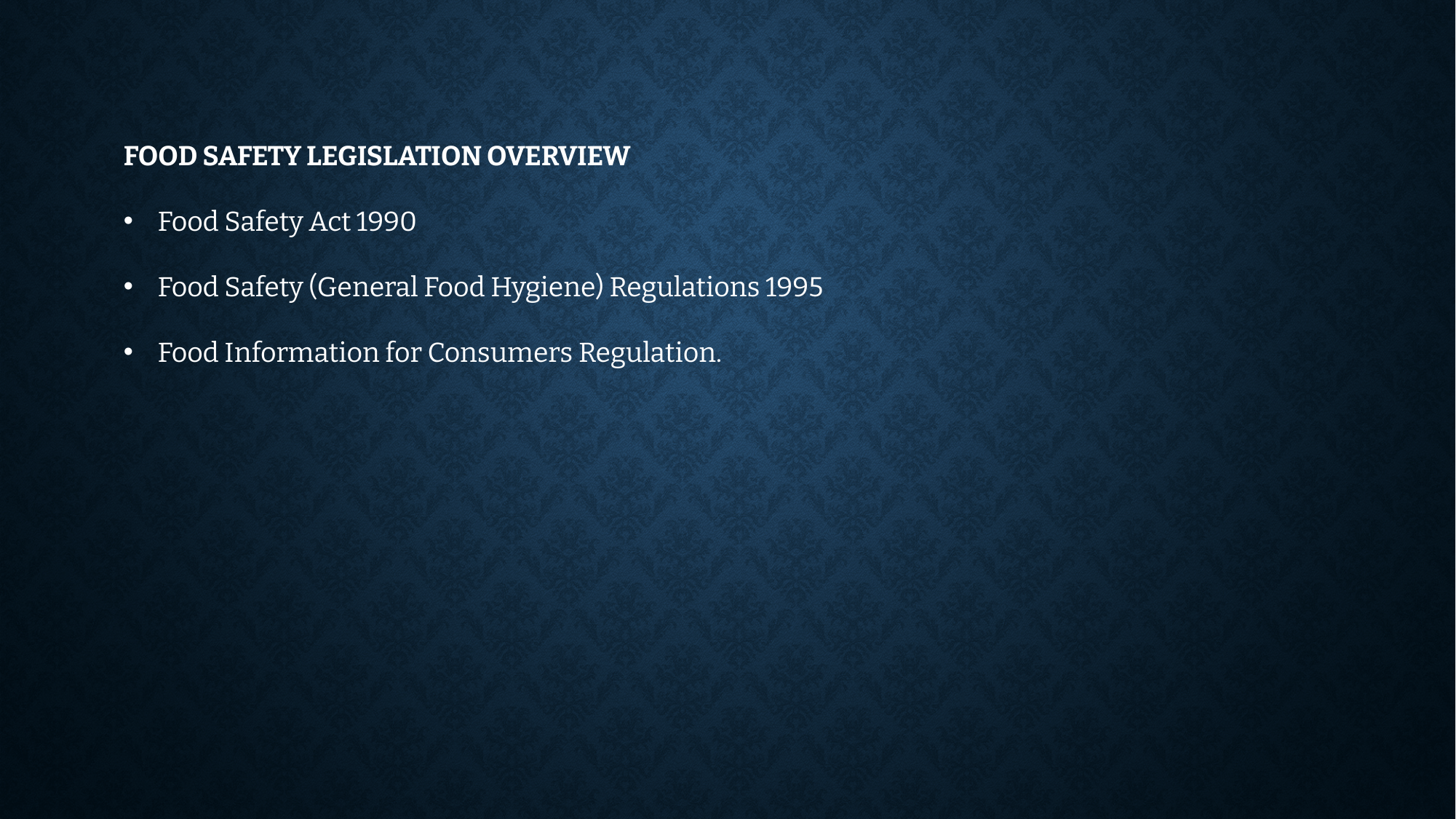

FOOD SAFETY LEGISLATION OVERVIEW

Food Safety Act 1990

Food Safety (General Food Hygiene) Regulations 1995

Food Information for Consumers Regulation.